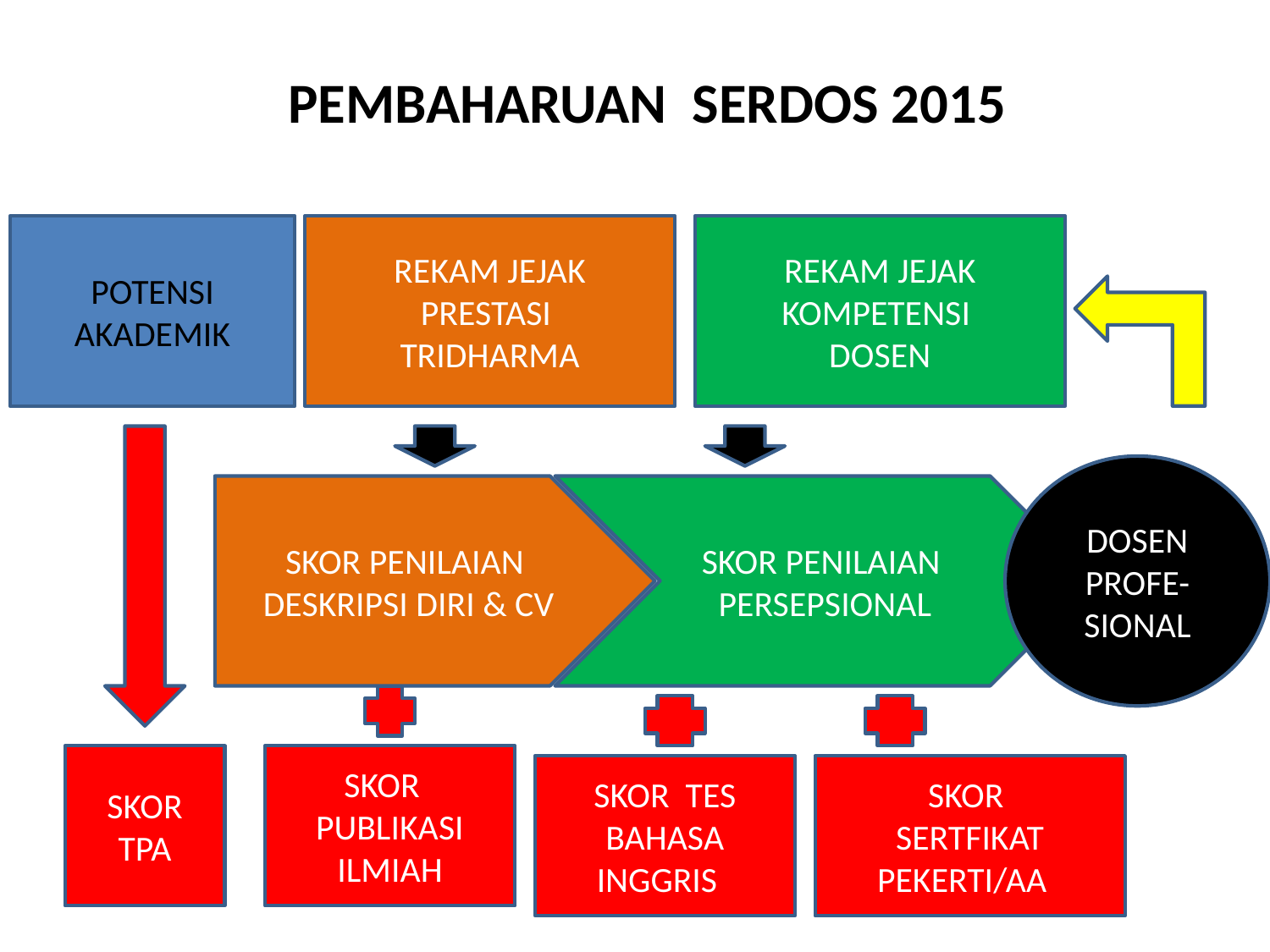

# PEMBAHARUAN  SERDOS 2015
POTENSI AKADEMIK
REKAM JEJAK PRESTASI  TRIDHARMA
REKAM JEJAK KOMPETENSI  DOSEN

DOSEN PROFE-SIONAL
SKOR PENILAIAN  DESKRIPSI DIRI & CV
SKOR PENILAIAN  PERSEPSIONAL

SKOR TPA
SKOR   PUBLIKASI ILMIAH
SKOR  TES BAHASA INGGRIS
SKOR  SERTFIKAT PEKERTI/AA